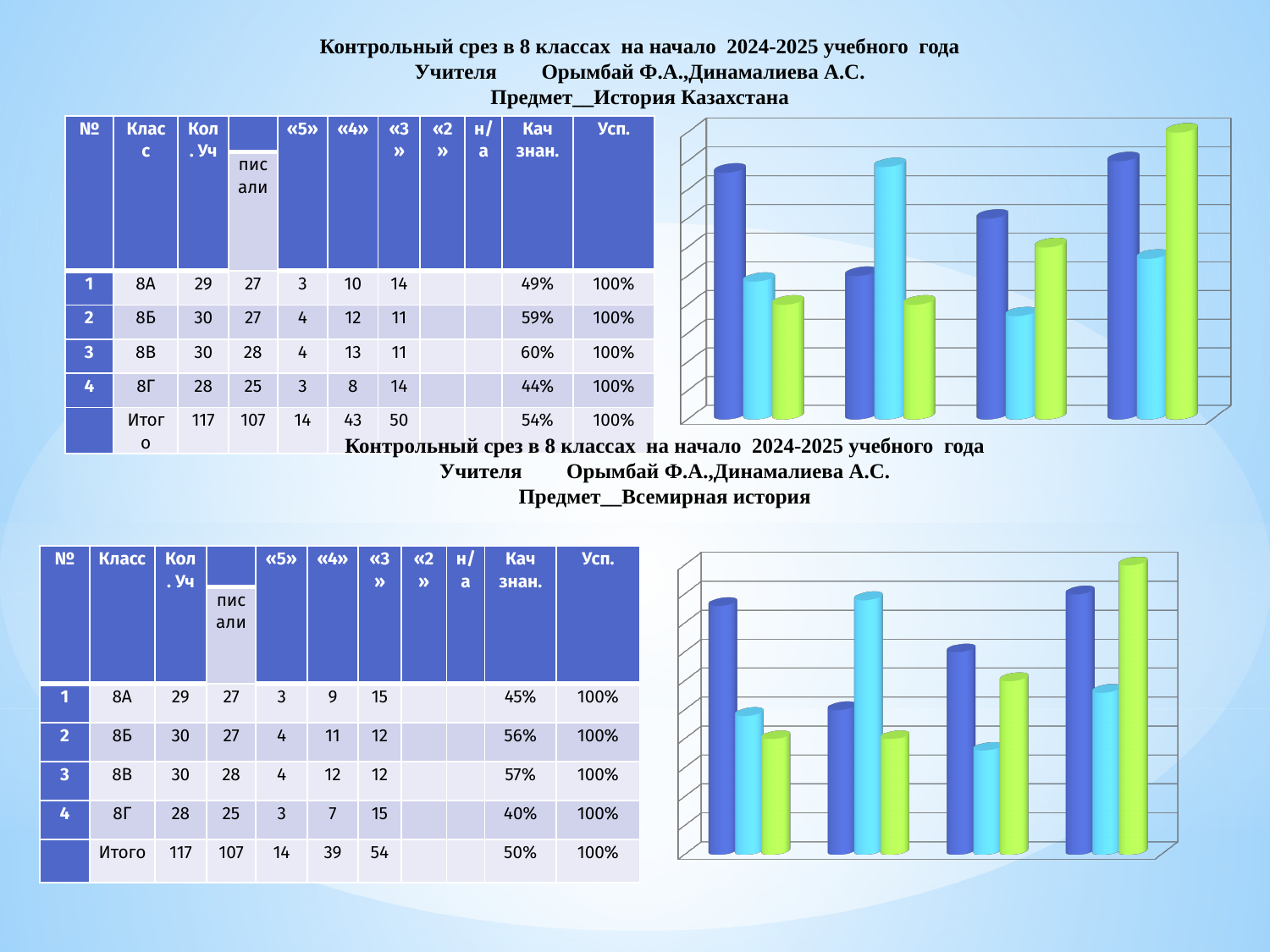

Контрольный срез в 8 классах  на начало  2024-2025 учебного  года
Учителя	Орымбай Ф.А.,Динамалиева А.С.
Предмет__История Казахстана

[unsupported chart]

| № | Класс | Кол. Уч |  | «5» | «4» | «3» | «2» | н/а | Кач знан. | Усп. |
| --- | --- | --- | --- | --- | --- | --- | --- | --- | --- | --- |
|  |  |  | писали |  |  |  |  |  |  |  |
| 1 | 8А | 29 | 27 | 3 | 10 | 14 |  |  | 49% | 100% |
| 2 | 8Б | 30 | 27 | 4 | 12 | 11 |  |  | 59% | 100% |
| 3 | 8В | 30 | 28 | 4 | 13 | 11 |  |  | 60% | 100% |
| 4 | 8Г | 28 | 25 | 3 | 8 | 14 |  |  | 44% | 100% |
|  | Итого | 117 | 107 | 14 | 43 | 50 |  |  | 54% | 100% |
Контрольный срез в 8 классах  на начало  2024-2025 учебного  года
Учителя	Орымбай Ф.А.,Динамалиева А.С.
Предмет__Всемирная история
| № | Класс | Кол. Уч |  | «5» | «4» | «3» | «2» | н/а | Кач знан. | Усп. |
| --- | --- | --- | --- | --- | --- | --- | --- | --- | --- | --- |
|  |  |  | писали |  |  |  |  |  |  |  |
| 1 | 8А | 29 | 27 | 3 | 9 | 15 |  |  | 45% | 100% |
| 2 | 8Б | 30 | 27 | 4 | 11 | 12 |  |  | 56% | 100% |
| 3 | 8В | 30 | 28 | 4 | 12 | 12 |  |  | 57% | 100% |
| 4 | 8Г | 28 | 25 | 3 | 7 | 15 |  |  | 40% | 100% |
|  | Итого | 117 | 107 | 14 | 39 | 54 |  |  | 50% | 100% |

[unsupported chart]